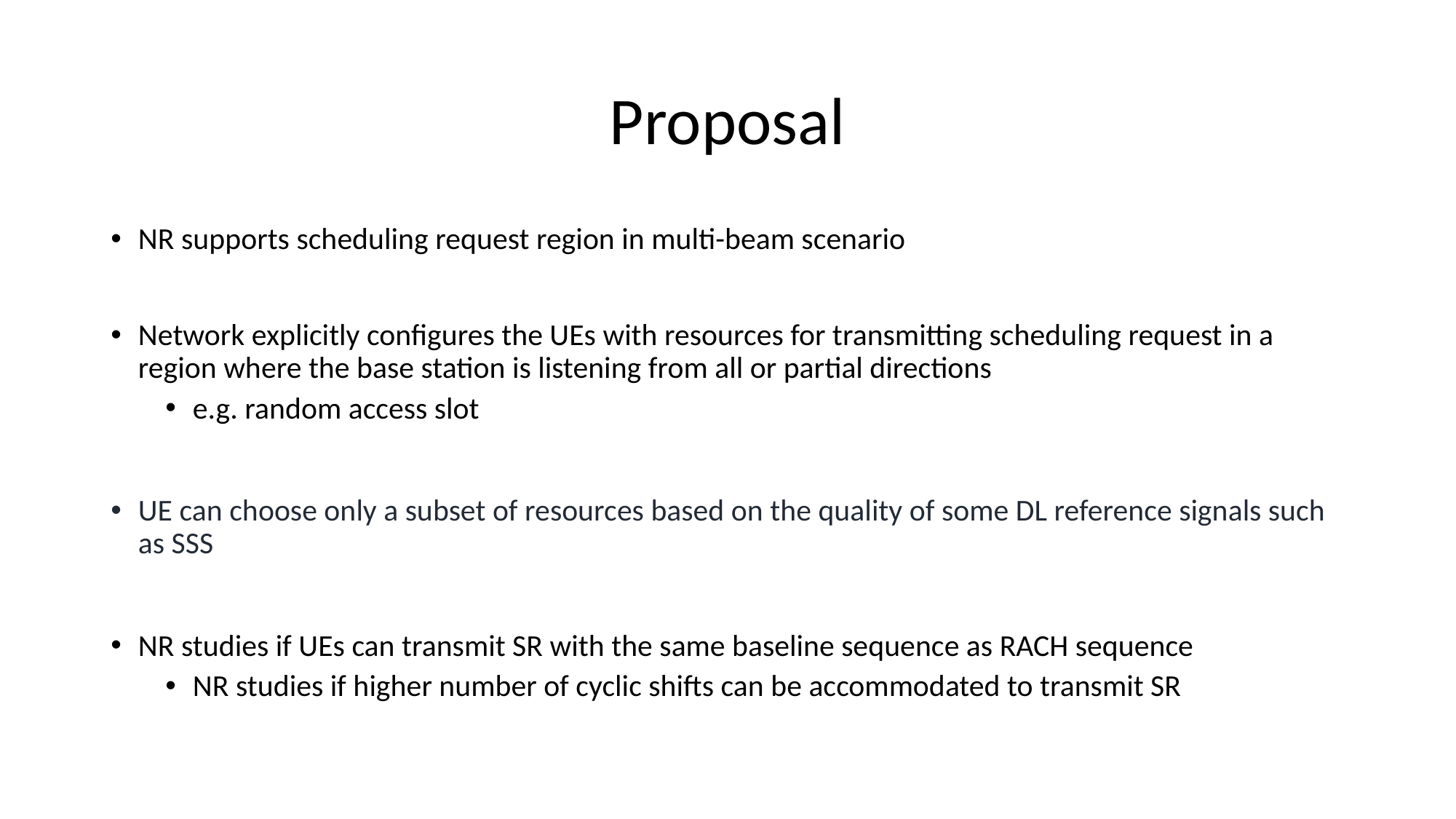

# Proposal
NR supports scheduling request region in multi-beam scenario

Network explicitly configures the UEs with resources for transmitting scheduling request in a region where the base station is listening from all or partial directions
e.g. random access slot

UE can choose only a subset of resources based on the quality of some DL reference signals such as SSS

NR studies if UEs can transmit SR with the same baseline sequence as RACH sequence
NR studies if higher number of cyclic shifts can be accommodated to transmit SR